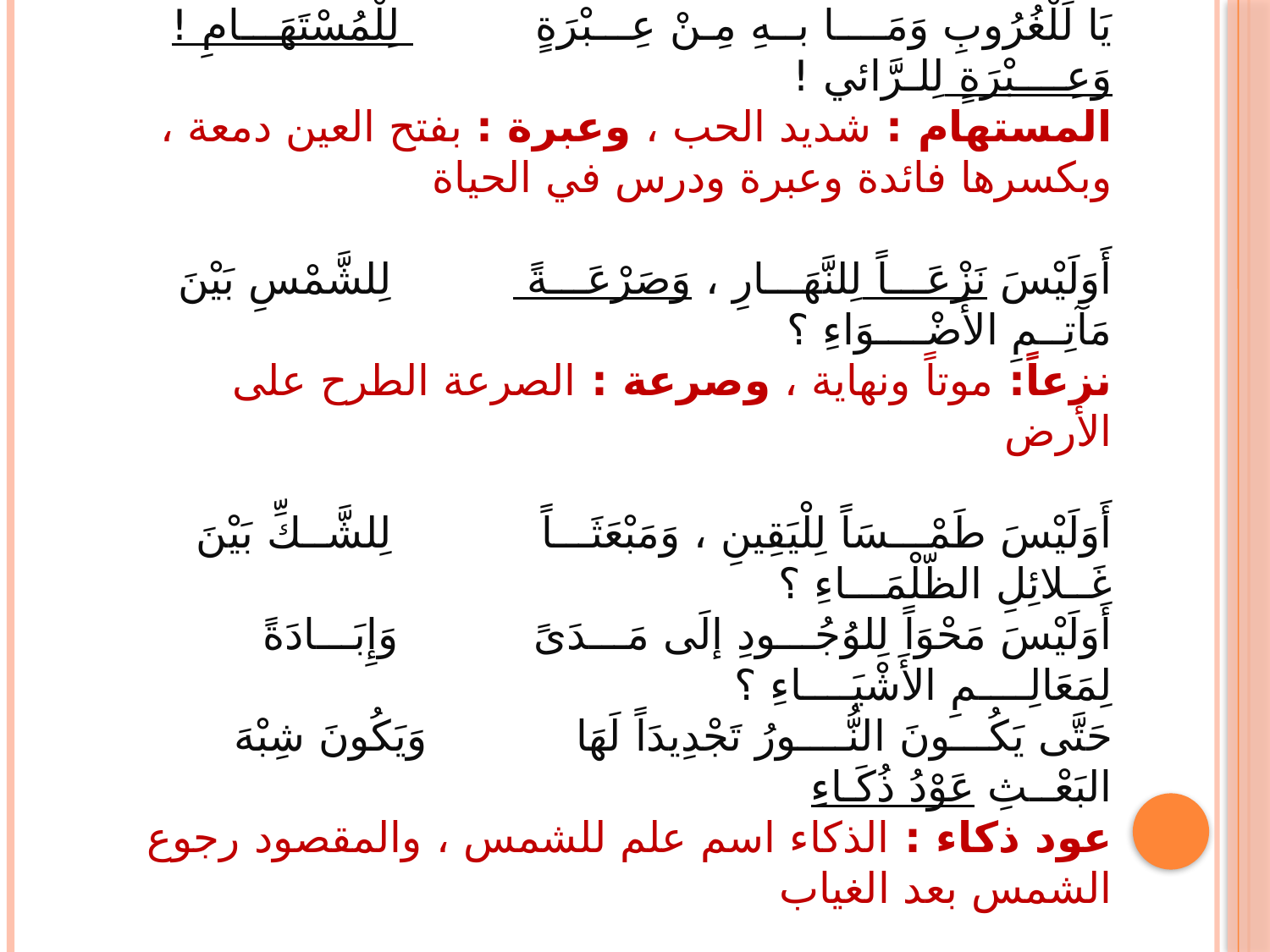

يَا لَلْغُرُوبِ وَمَــــا بــهِ مِـنْ عِـــبْرَةٍ          لِلْمُسْتَهَـــامِ ! وَعِــــبْرَةٍ لِلـرَّائي !
المستهام : شديد الحب ، وعبرة : بفتح العين دمعة ، وبكسرها فائدة وعبرة ودرس في الحياة
أَوَلَيْسَ نَزْعَـــاً لِلنَّهَـــارِ ، وَصَرْعَـــةً          لِلشَّمْسِ بَيْنَ مَآتِــمِ الأَضْــــوَاءِ ؟
نزعاً: موتاً ونهاية ، وصرعة : الصرعة الطرح على الأرض
أَوَلَيْسَ طَمْـــسَاً لِلْيَقِينِ ، وَمَبْعَثَـــاً           لِلشَّــكِّ بَيْنَ غَــلائِلِ الظّلْمَـــاءِ ؟
أَوَلَيْسَ مَحْوَاً لِلوُجُـــودِ إلَى مَـــدَىً          وَإِبَـــادَةً لِمَعَالِــــمِ الأَشْيَــــاءِ ؟
حَتَّى يَكُـــونَ النُّــــورُ تَجْدِيدَاً لَهَا           وَيَكُونَ شِبْهَ البَعْــثِ عَوْدُ ذُكَـاءِ
عود ذكاء : الذكاء اسم علم للشمس ، والمقصود رجوع الشمس بعد الغياب